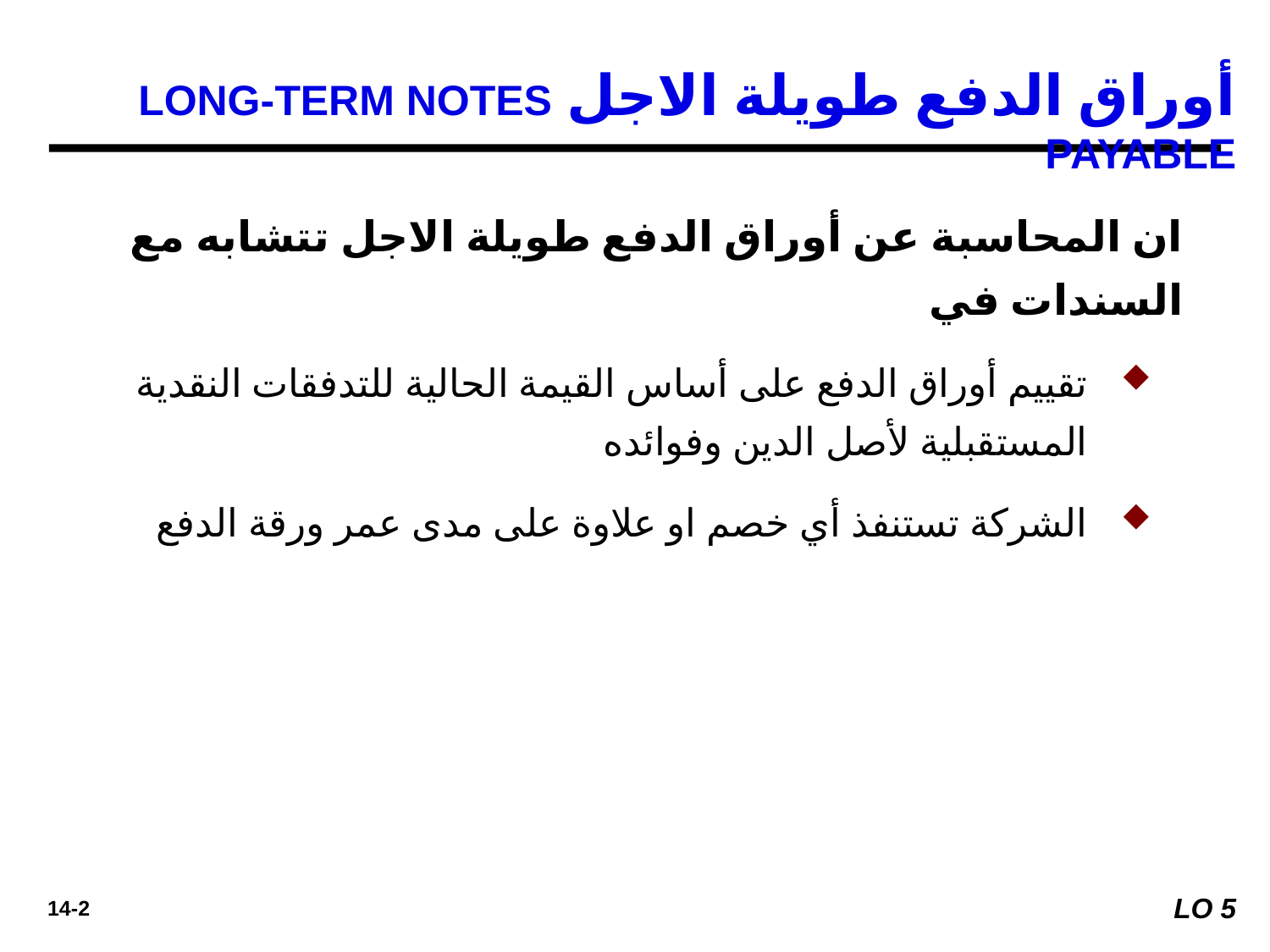

أوراق الدفع طويلة الاجل LONG-TERM NOTES PAYABLE

ان المحاسبة عن أوراق الدفع طويلة الاجل تتشابه مع السندات في
تقييم أوراق الدفع على أساس القيمة الحالية للتدفقات النقدية المستقبلية لأصل الدين وفوائده
الشركة تستنفذ أي خصم او علاوة على مدى عمر ورقة الدفع
LO 5